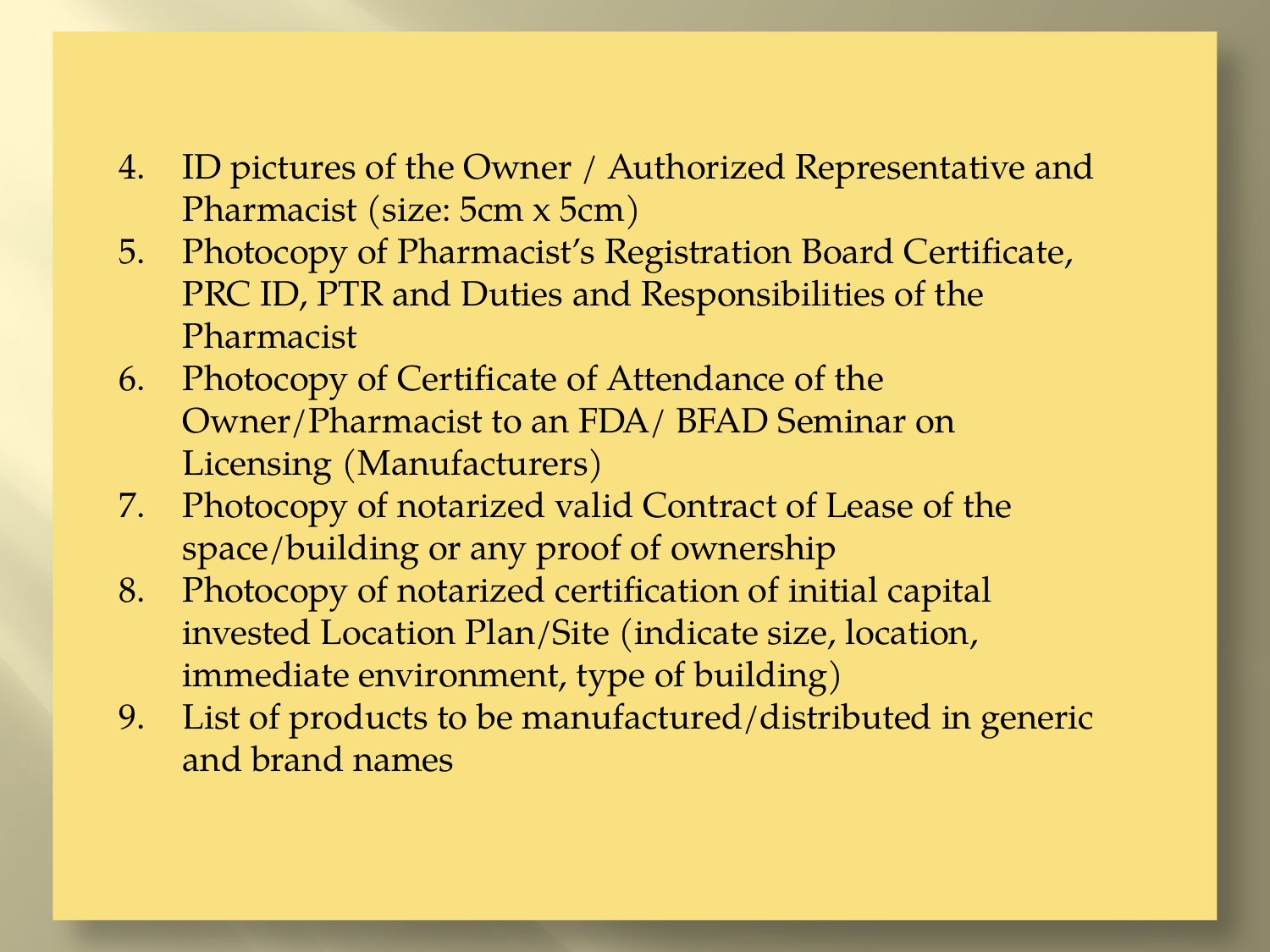

ID pictures of the Owner / Authorized Representative and Pharmacist (size: 5cm x 5cm)
Photocopy of Pharmacist’s Registration Board Certificate, PRC ID, PTR and Duties and Responsibilities of the Pharmacist
Photocopy of Certificate of Attendance of the Owner/Pharmacist to an FDA/ BFAD Seminar on Licensing (Manufacturers)
Photocopy of notarized valid Contract of Lease of the space/building or any proof of ownership
Photocopy of notarized certification of initial capital invested Location Plan/Site (indicate size, location, immediate environment, type of building)
List of products to be manufactured/distributed in generic and brand names